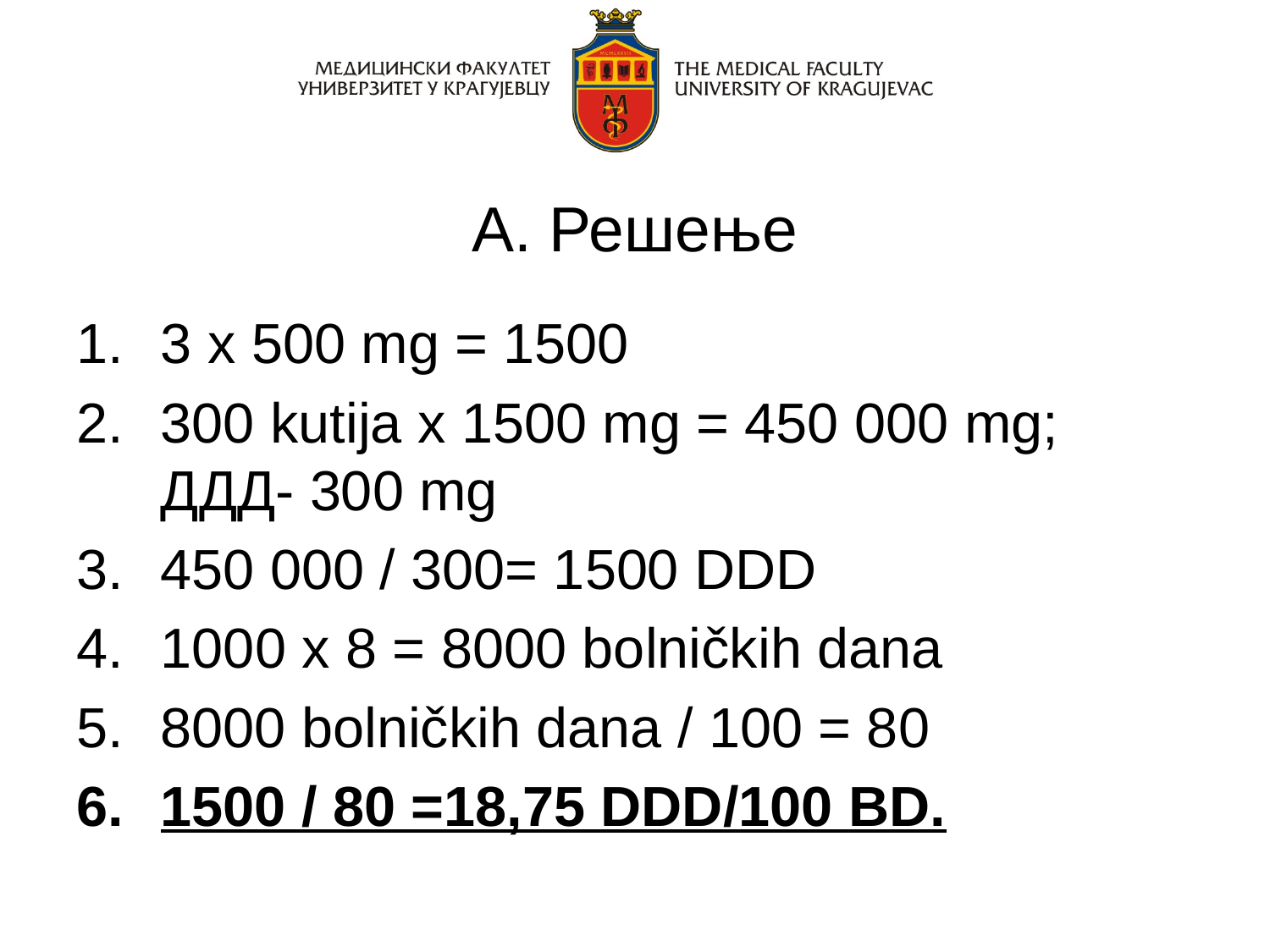

# А. Решење

3 x 500 mg = 1500
300 kutija x 1500 mg = 450 000 mg; ДДД- 300 mg
450 000 / 300= 1500 DDD
1000 x 8 = 8000 bolničkih dana
8000 bolničkih dana / 100 = 80
1500 / 80 =18,75 DDD/100 BD.